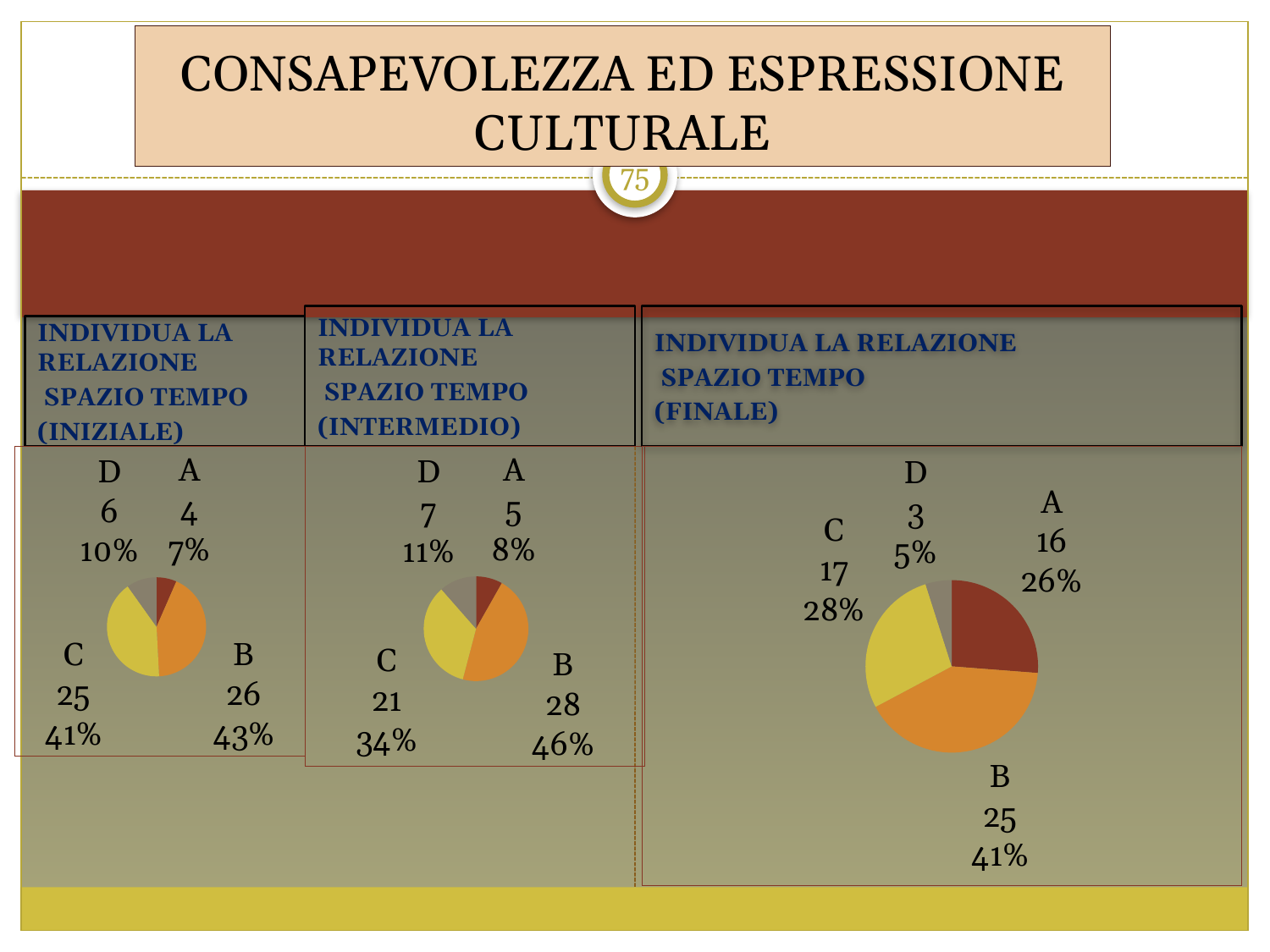

# CONSAPEVOLEZZA ED ESPRESSIONE CULTURALE
75
INDIVIDUA LA RELAZIONE
 SPAZIO TEMPO
(INTERMEDIO)
INDIVIDUA LA RELAZIONE
 SPAZIO TEMPO
(FINALE)
INDIVIDUA LA RELAZIONE
 SPAZIO TEMPO
(INIZIALE)

### Chart

| Category | Vendite |
|---|---|
| A | 5.0 |
| B | 28.0 |
| C | 21.0 |
| D | 7.0 |

### Chart

| Category | Vendite |
|---|---|
| A | 16.0 |
| B | 25.0 |
| C | 17.0 |
| D | 3.0 |

### Chart

| Category | Vendite |
|---|---|
| A | 4.0 |
| B | 26.0 |
| C | 25.0 |
| D | 6.0 |